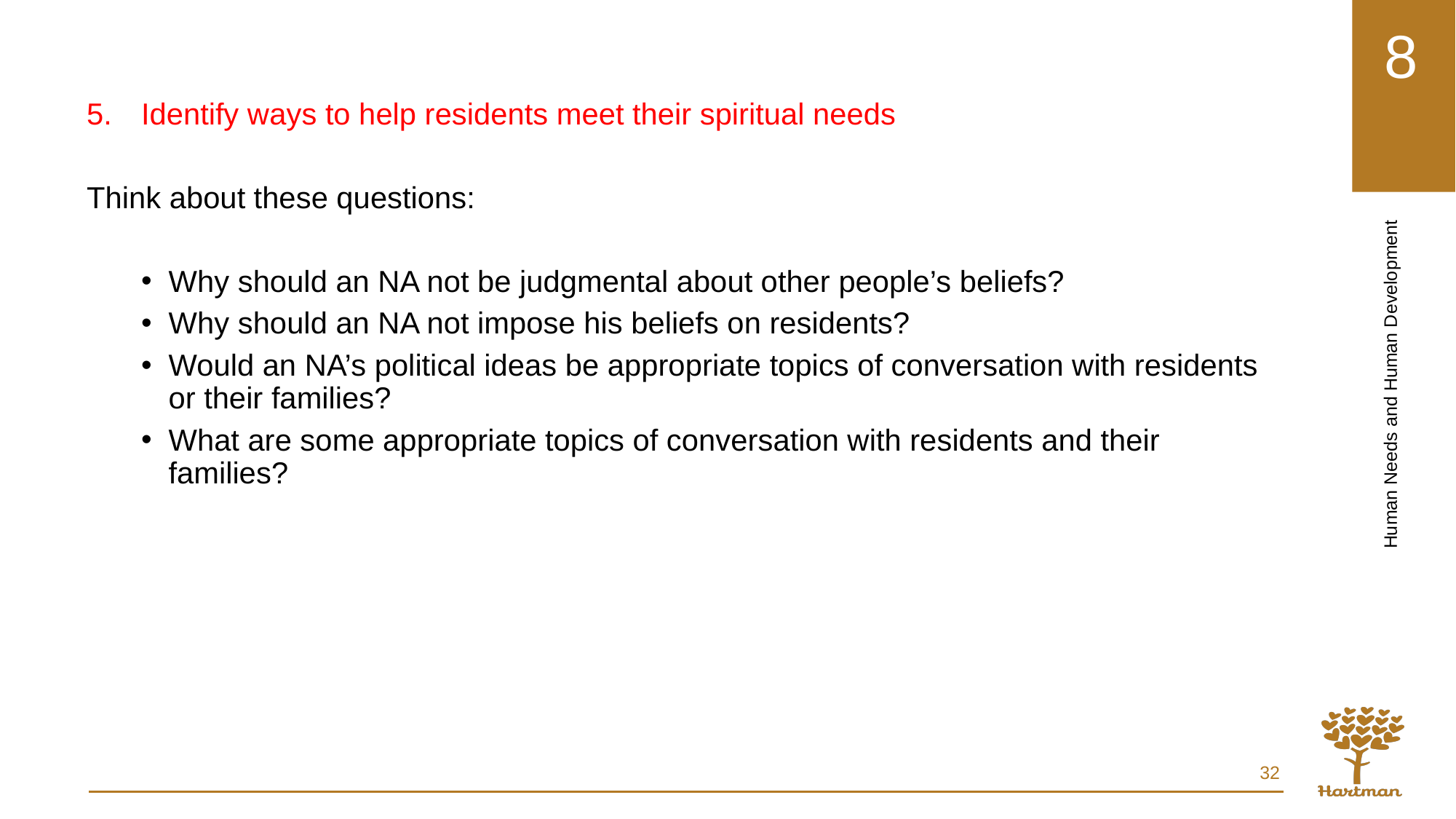

Identify ways to help residents meet their spiritual needs

Think about these questions:

Why should an NA not be judgmental about other people’s beliefs?
Why should an NA not impose his beliefs on residents?
Would an NA’s political ideas be appropriate topics of conversation with residents or their families?
What are some appropriate topics of conversation with residents and their families?

32